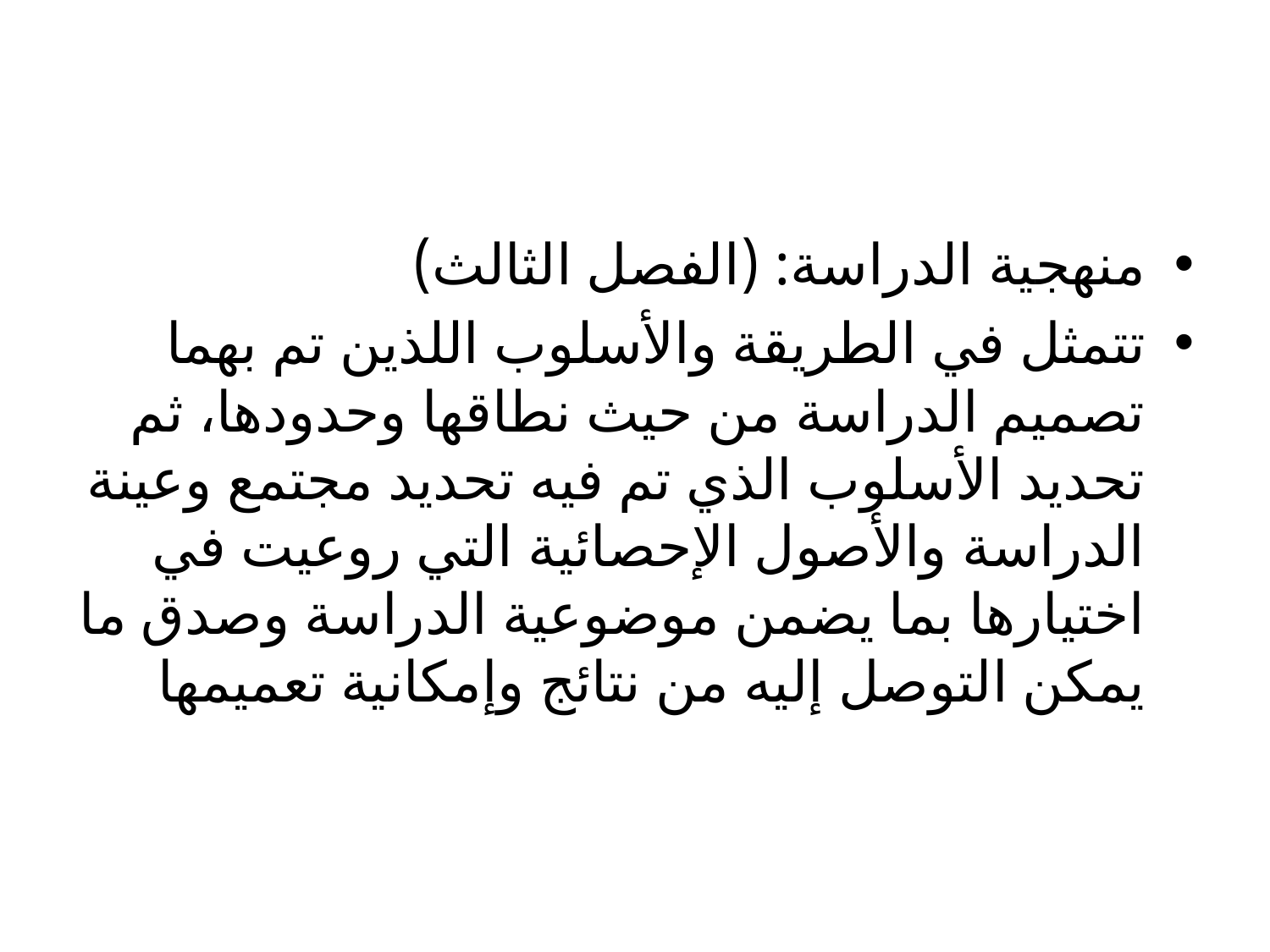

#
منهجية الدراسة: (الفصل الثالث)
تتمثل في الطريقة والأسلوب اللذين تم بهما تصميم الدراسة من حيث نطاقها وحدودها، ثم تحديد الأسلوب الذي تم فيه تحديد مجتمع وعينة الدراسة والأصول الإحصائية التي روعيت في اختيارها بما يضمن موضوعية الدراسة وصدق ما يمكن التوصل إليه من نتائج وإمكانية تعميمها